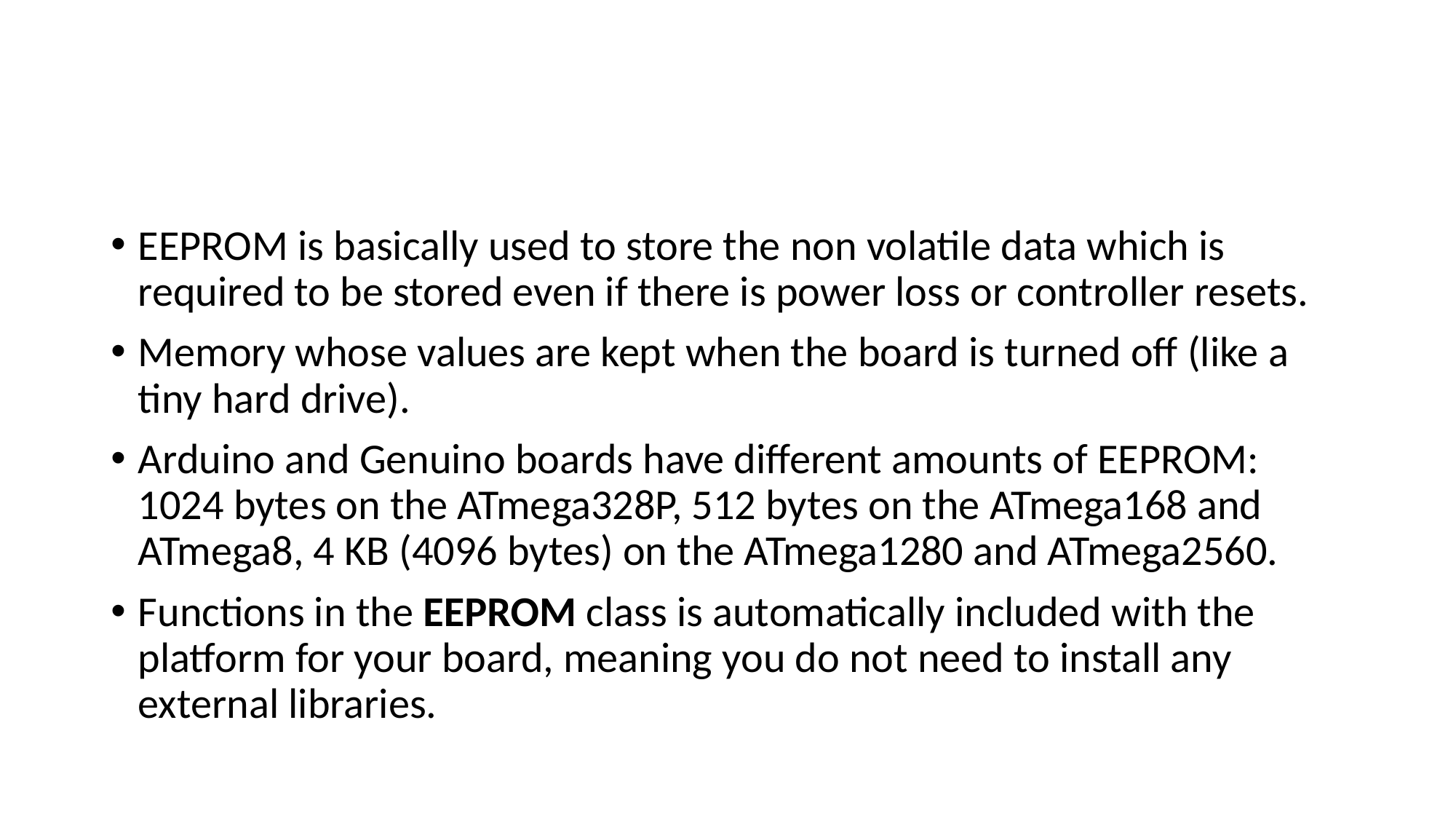

#
EEPROM is basically used to store the non volatile data which is required to be stored even if there is power loss or controller resets.
Memory whose values are kept when the board is turned off (like a tiny hard drive).
Arduino and Genuino boards have different amounts of EEPROM: 1024 bytes on the ATmega328P, 512 bytes on the ATmega168 and ATmega8, 4 KB (4096 bytes) on the ATmega1280 and ATmega2560.
Functions in the EEPROM class is automatically included with the platform for your board, meaning you do not need to install any external libraries.